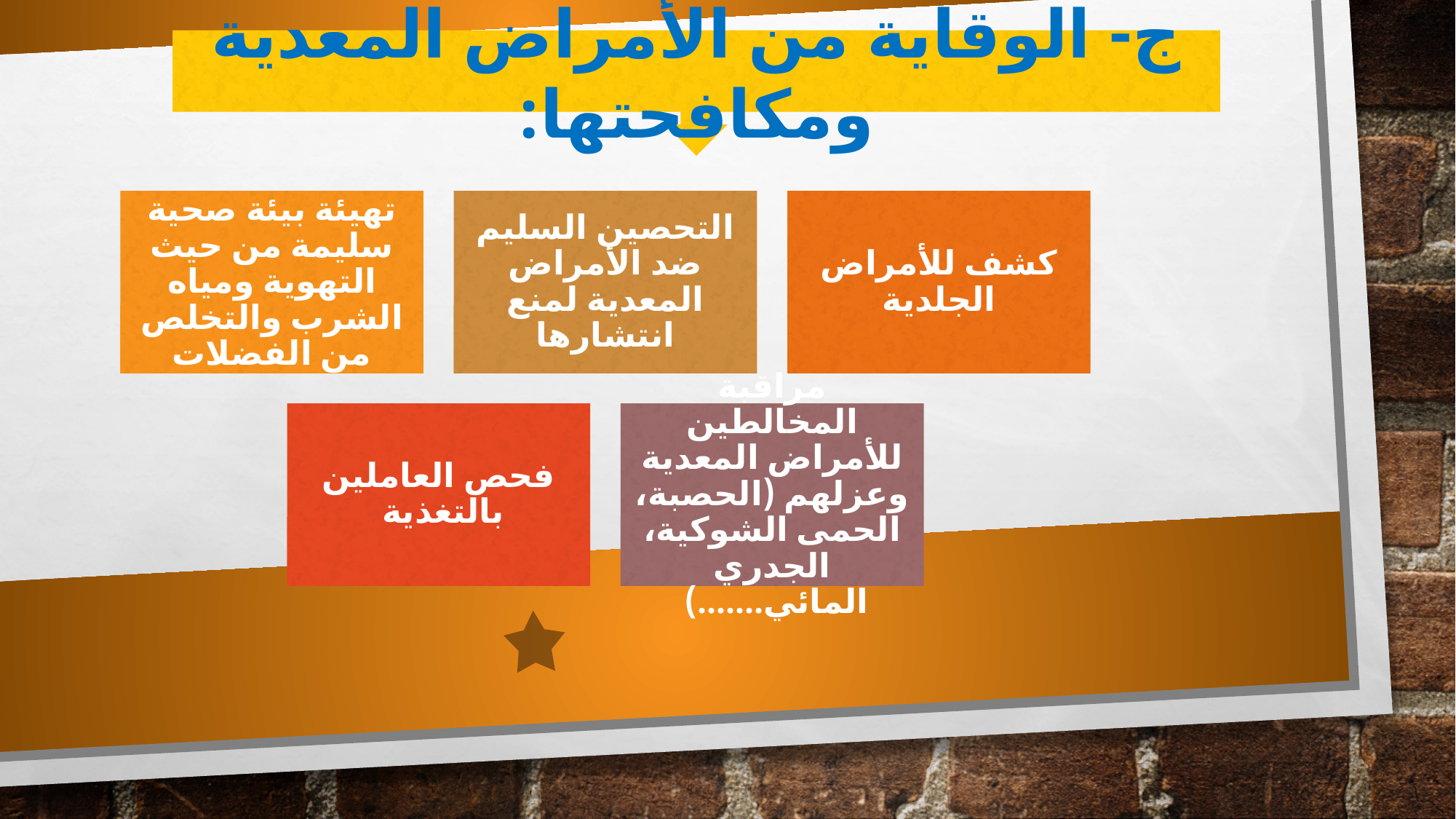

ج- الوقاية من الأمراض المعدية ومكافحتها:
#
تهيئة بيئة صحية سليمة من حيث التهوية ومياه الشرب والتخلص من الفضلات
التحصين السليم ضد الأمراض المعدية لمنع انتشارها
كشف للأمراض الجلدية
فحص العاملين بالتغذية
مراقبة المخالطين للأمراض المعدية وعزلهم (الحصبة، الحمى الشوكية، الجدري المائي.......)